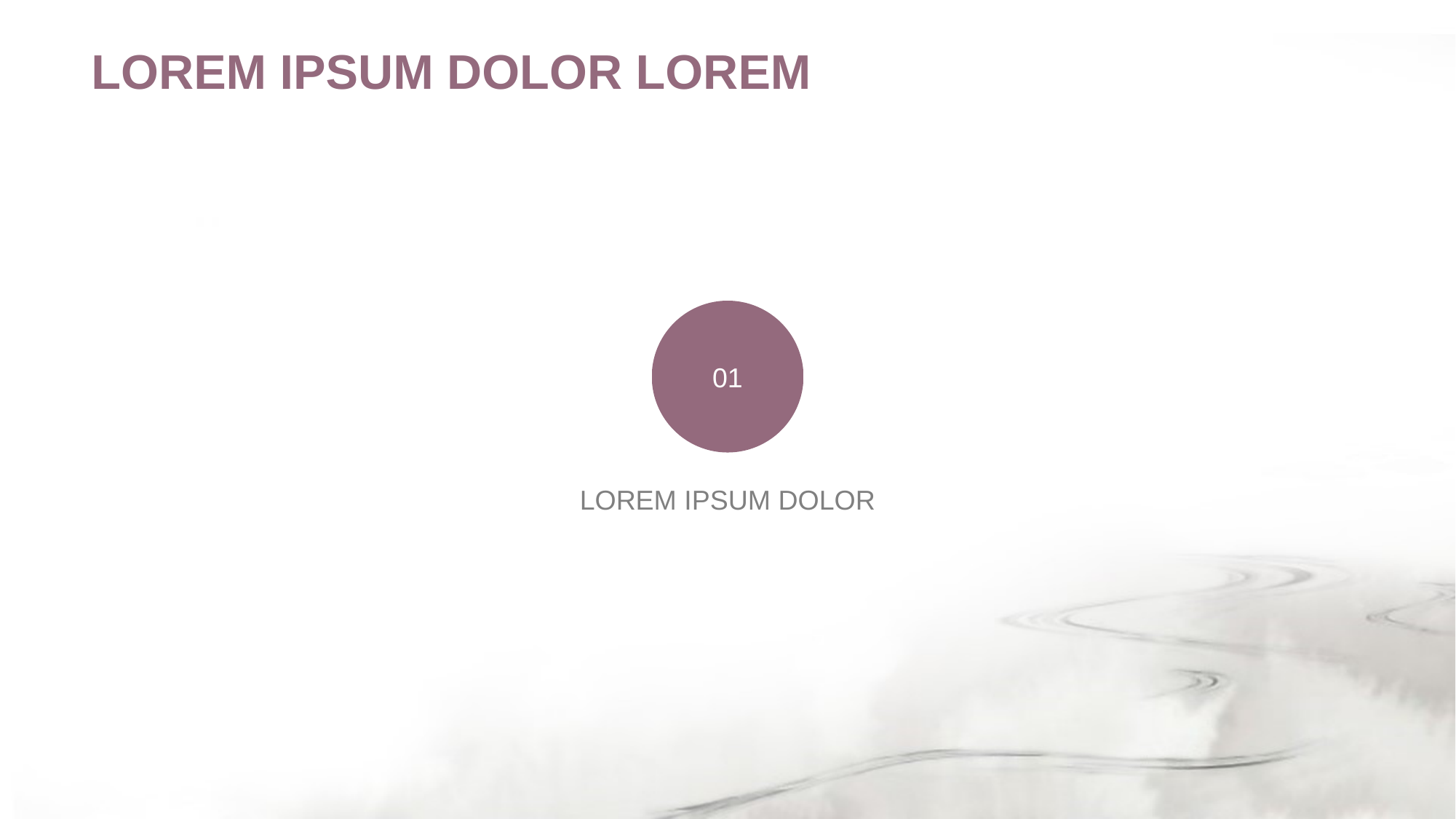

LOREM IPSUM DOLOR LOREM
01
LOREM IPSUM DOLOR